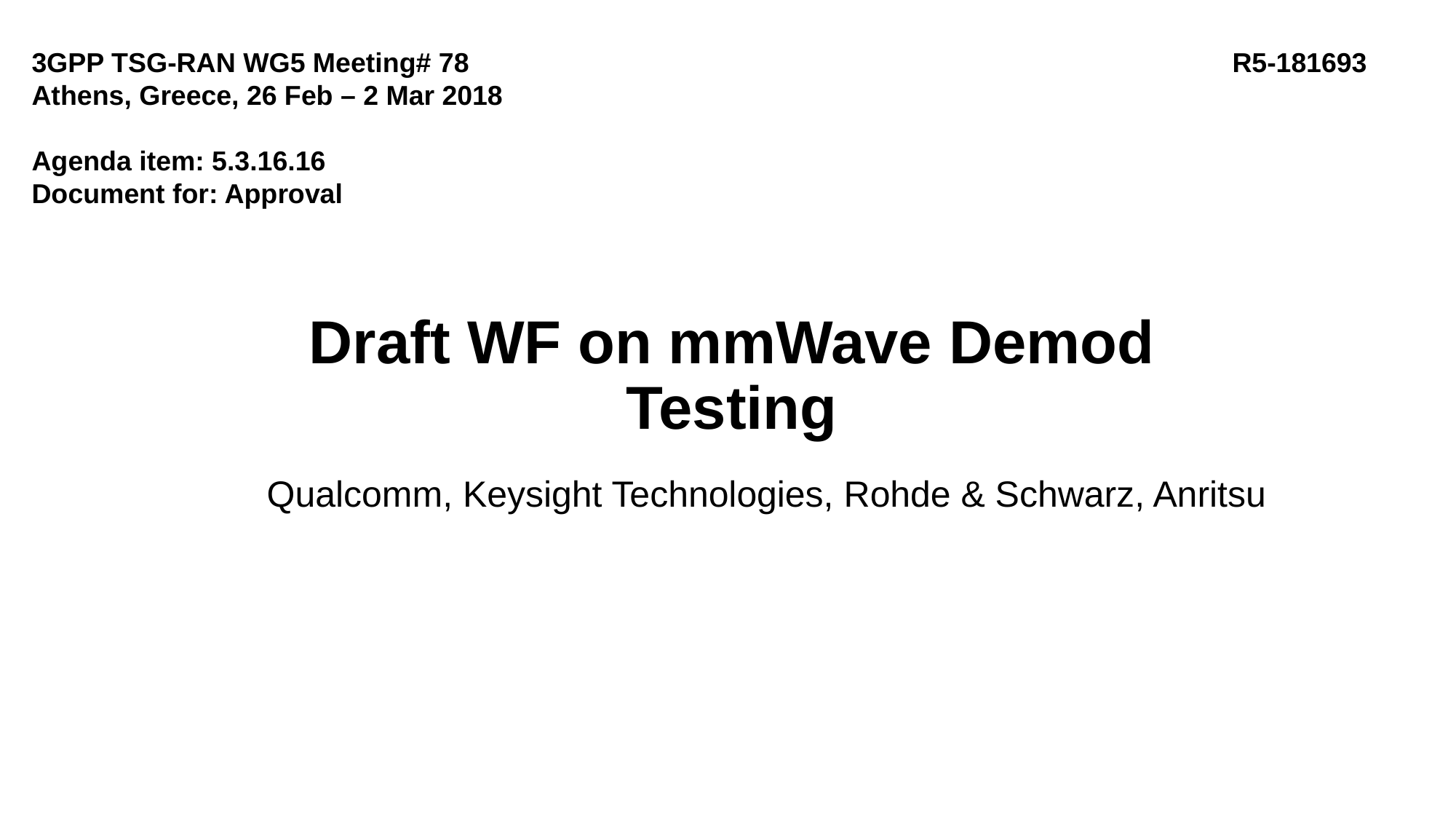

3GPP TSG-RAN WG5 Meeting# 78                                                                 			R5-181693
Athens, Greece, 26 Feb – 2 Mar 2018

Agenda item: 5.3.16.16
Document for: Approval

# Draft WF on mmWave Demod Testing
Qualcomm, Keysight Technologies, Rohde & Schwarz, Anritsu